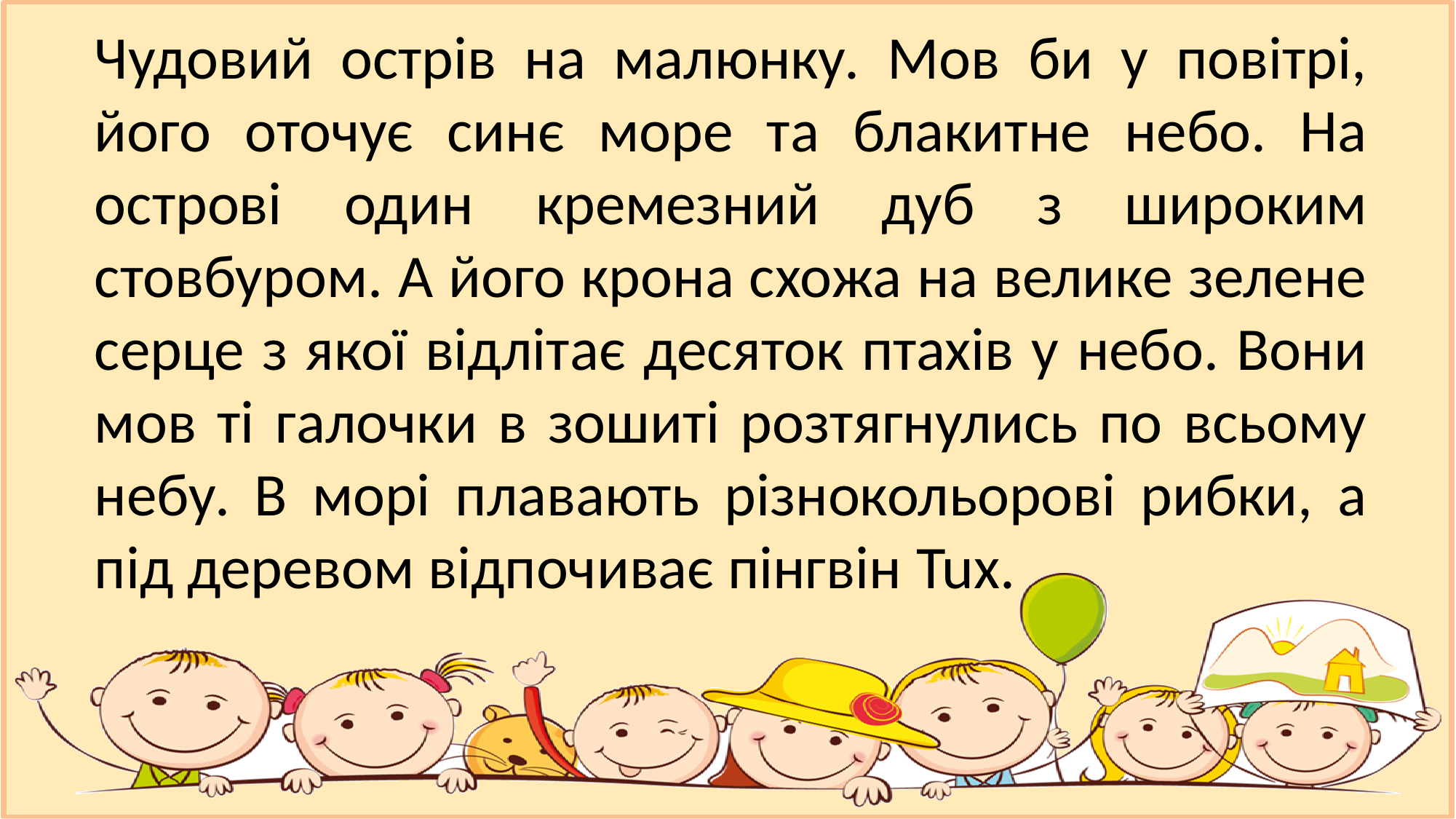

Чудовий острів на малюнку. Мов би у повітрі, його оточує синє море та блакитне небо. На острові один кремезний дуб з широким стовбуром. А його крона схожа на велике зелене серце з якої відлітає десяток птахів у небо. Вони мов ті галочки в зошиті розтягнулись по всьому небу. В морі плавають різнокольорові рибки, а під деревом відпочиває пінгвін Tux.